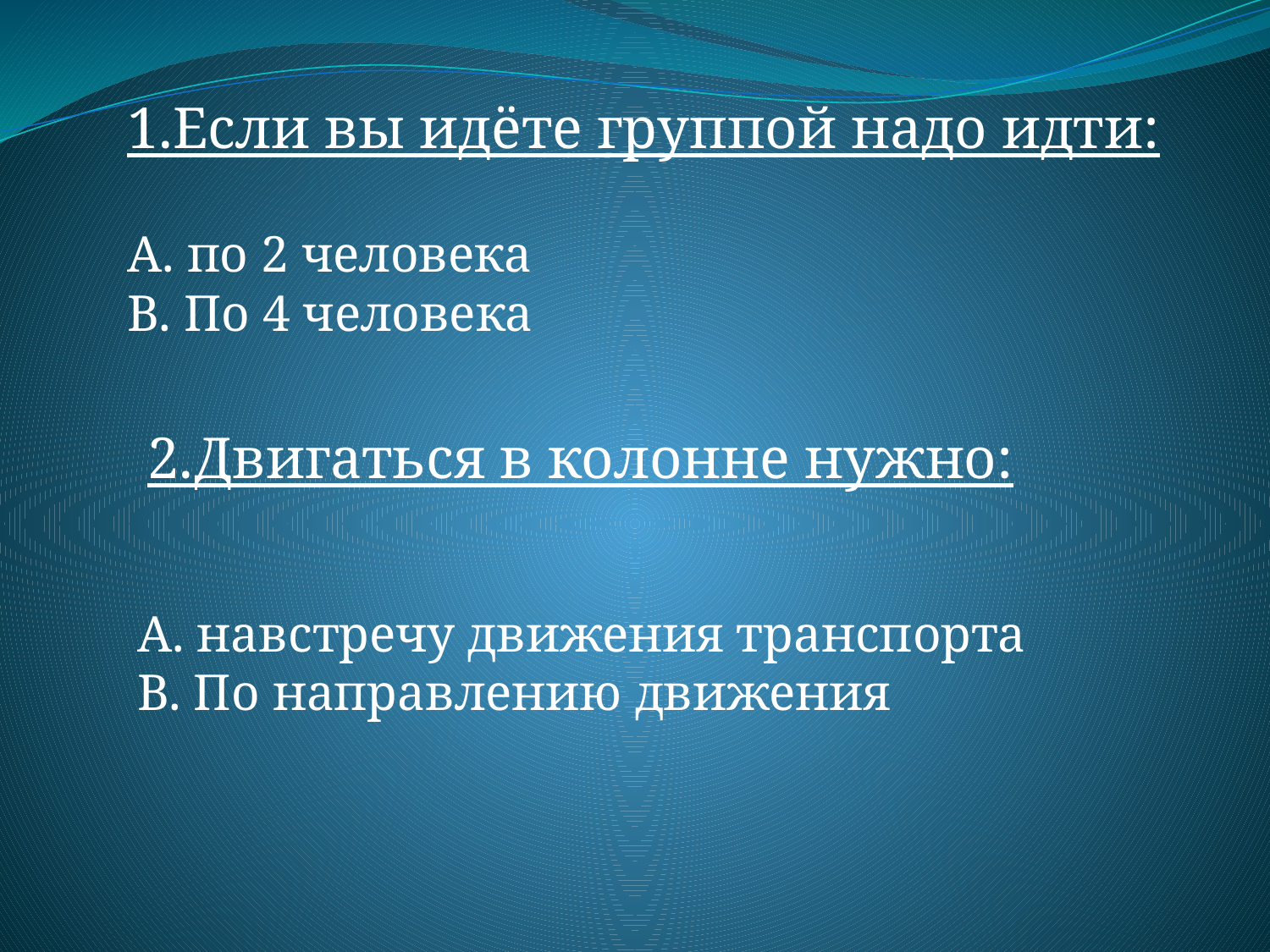

1.Если вы идёте группой надо идти:
А. по 2 человека
В. По 4 человека
2.Двигаться в колонне нужно:
А. навстречу движения транспорта
В. По направлению движения